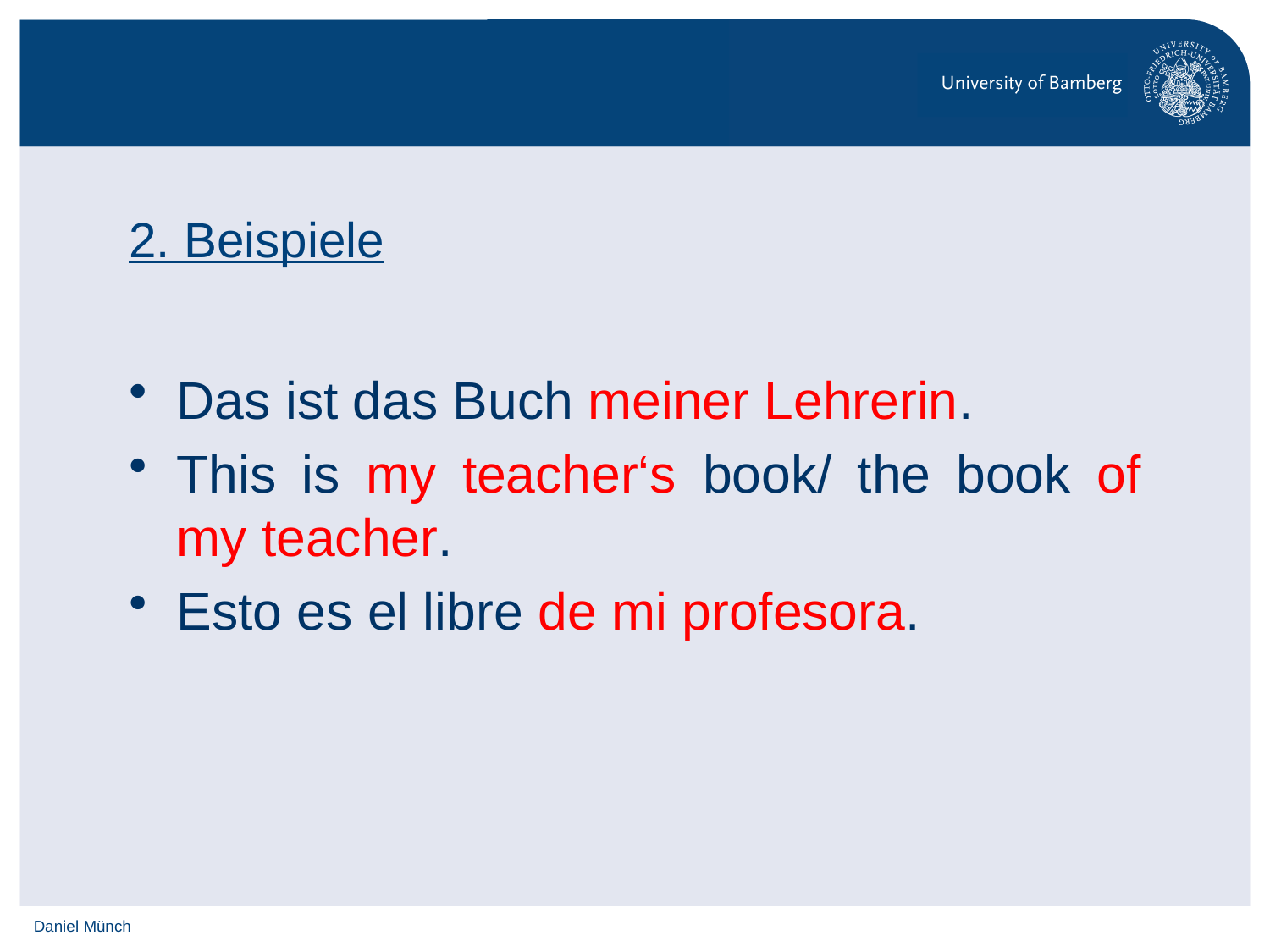

# 2. Beispiele
Das ist das Buch meiner Lehrerin.
This is my teacher‘s book/ the book of my teacher.
Esto es el libre de mi profesora.